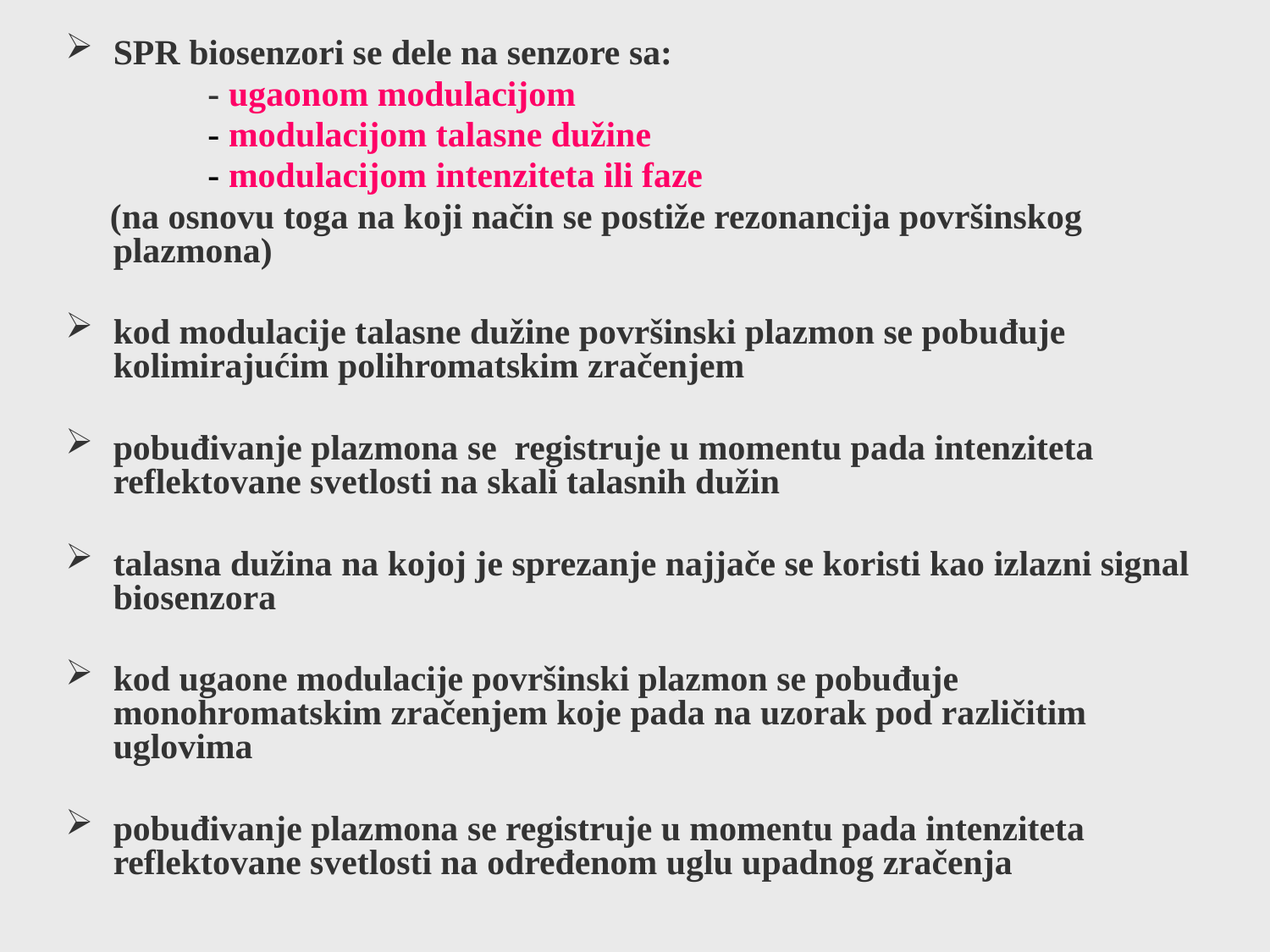

SPR biosenzori se dele na senzore sa:
                - ugaonom modulacijom
                - modulacijom talasne dužine
                - modulacijom intenziteta ili faze
     (na osnovu toga na koji način se postiže rezonancija površinskog plazmona)

kod modulacije talasne dužine površinski plazmon se pobuđuje    kolimirajućim polihromatskim zračenjem

pobuđivanje plazmona se  registruje u momentu pada intenziteta   reflektovane svetlosti na skali talasnih dužin

talasna dužina na kojoj je sprezanje najjače se koristi kao izlazni signal   biosenzora

kod ugaone modulacije površinski plazmon se pobuđuje monohromatskim zračenjem koje pada na uzorak pod različitim uglovima

pobuđivanje plazmona se registruje u momentu pada intenziteta reflektovane svetlosti na određenom uglu upadnog zračenja